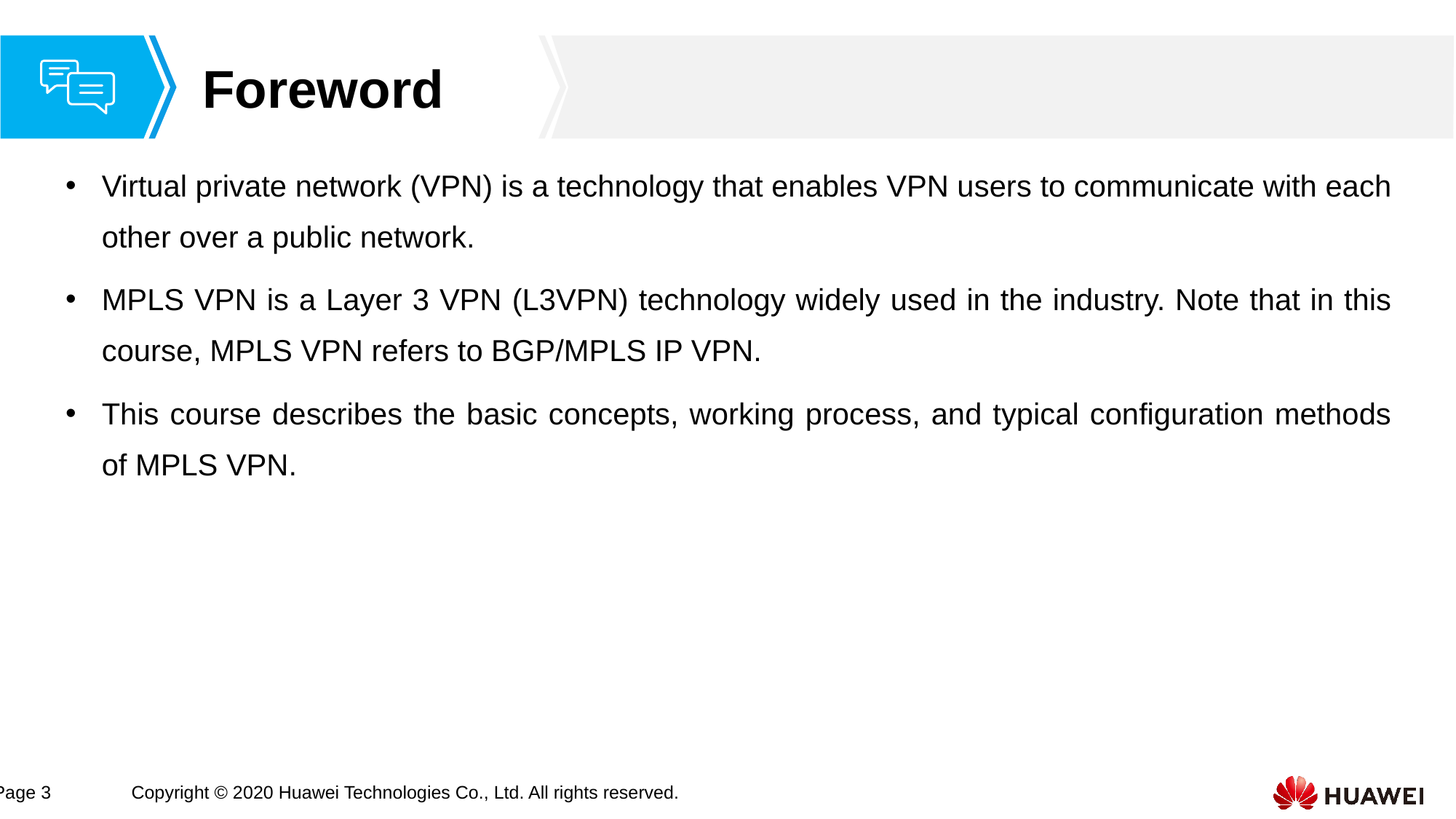

Virtual private network (VPN) is a technology that enables VPN users to communicate with each other over a public network.
MPLS VPN is a Layer 3 VPN (L3VPN) technology widely used in the industry. Note that in this course, MPLS VPN refers to BGP/MPLS IP VPN.
This course describes the basic concepts, working process, and typical configuration methods of MPLS VPN.